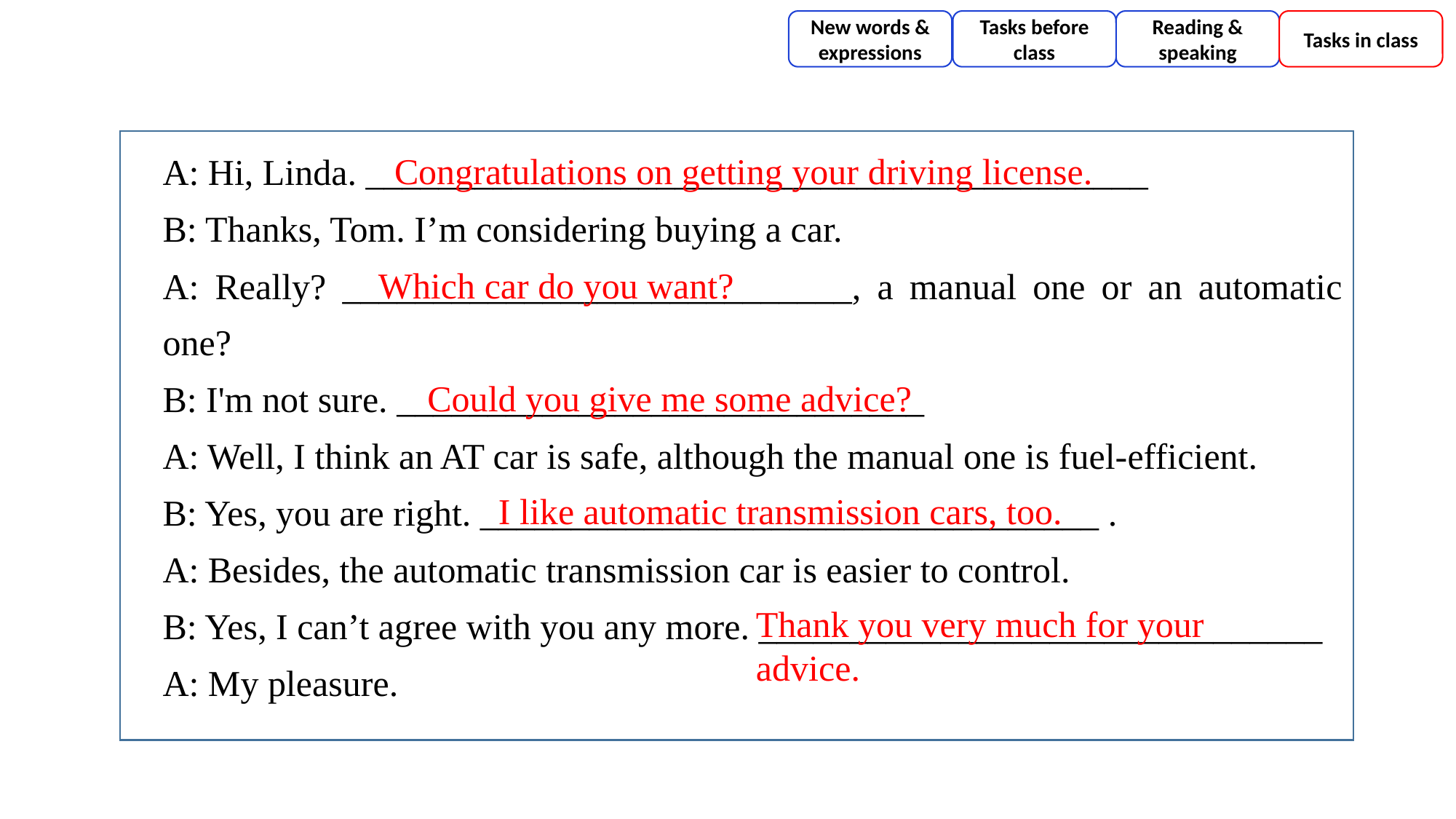

New words & expressions
Tasks before class
Reading & speaking
Tasks in class
A: Hi, Linda. ___________________________________________
B: Thanks, Tom. I’m considering buying a car.
A: Really? ____________________________, a manual one or an automatic one?
B: I'm not sure. _____________________________
A: Well, I think an AT car is safe, although the manual one is fuel-efficient.
B: Yes, you are right. __________________________________ .
A: Besides, the automatic transmission car is easier to control.
B: Yes, I can’t agree with you any more. _______________________________
A: My pleasure.
Congratulations on getting your driving license.
Which car do you want?
Could you give me some advice?
I like automatic transmission cars, too.
Thank you very much for your advice.